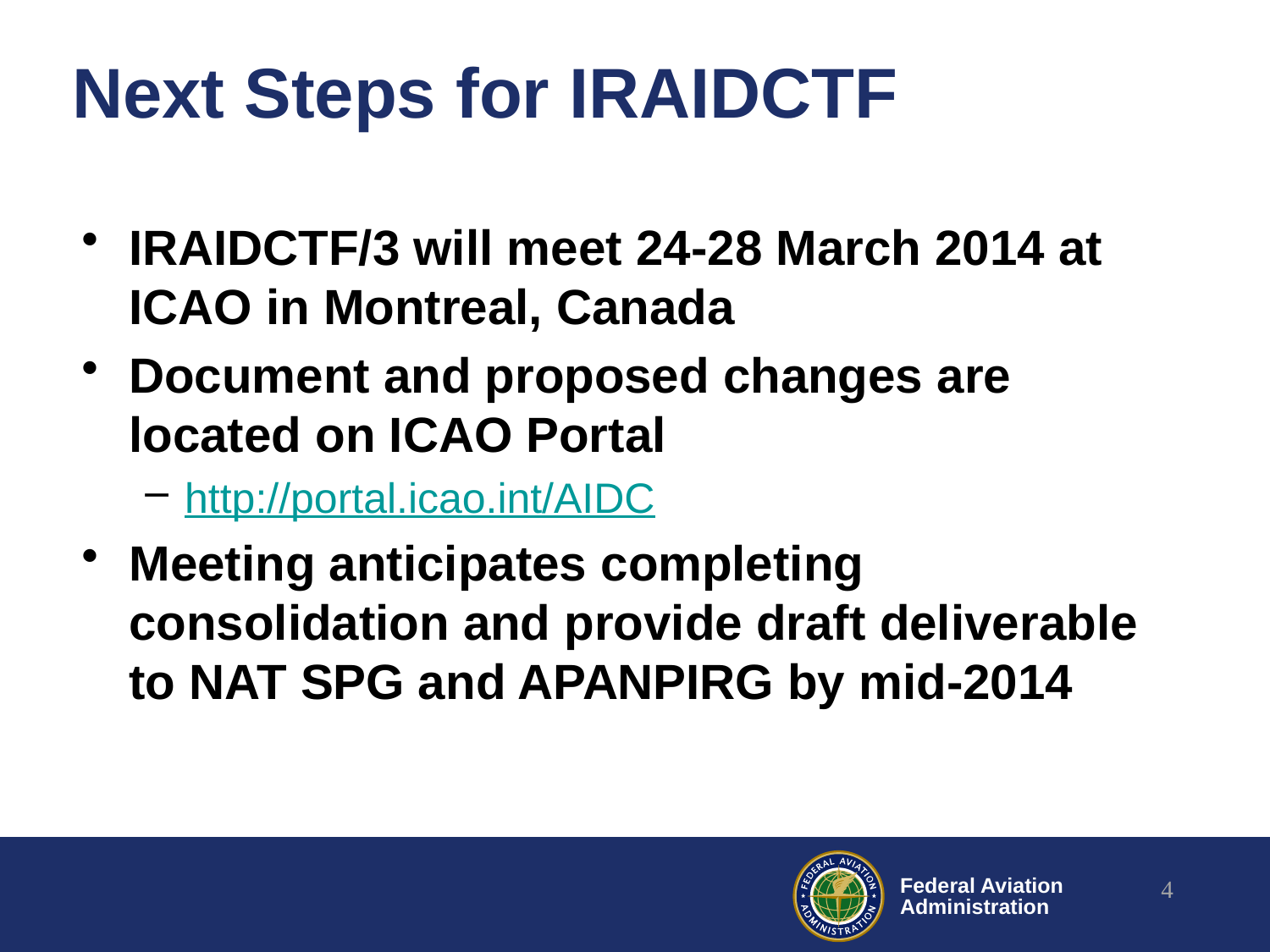

# Next Steps for IRAIDCTF
IRAIDCTF/3 will meet 24-28 March 2014 at ICAO in Montreal, Canada
Document and proposed changes are located on ICAO Portal
http://portal.icao.int/AIDC
Meeting anticipates completing consolidation and provide draft deliverable to NAT SPG and APANPIRG by mid-2014
4